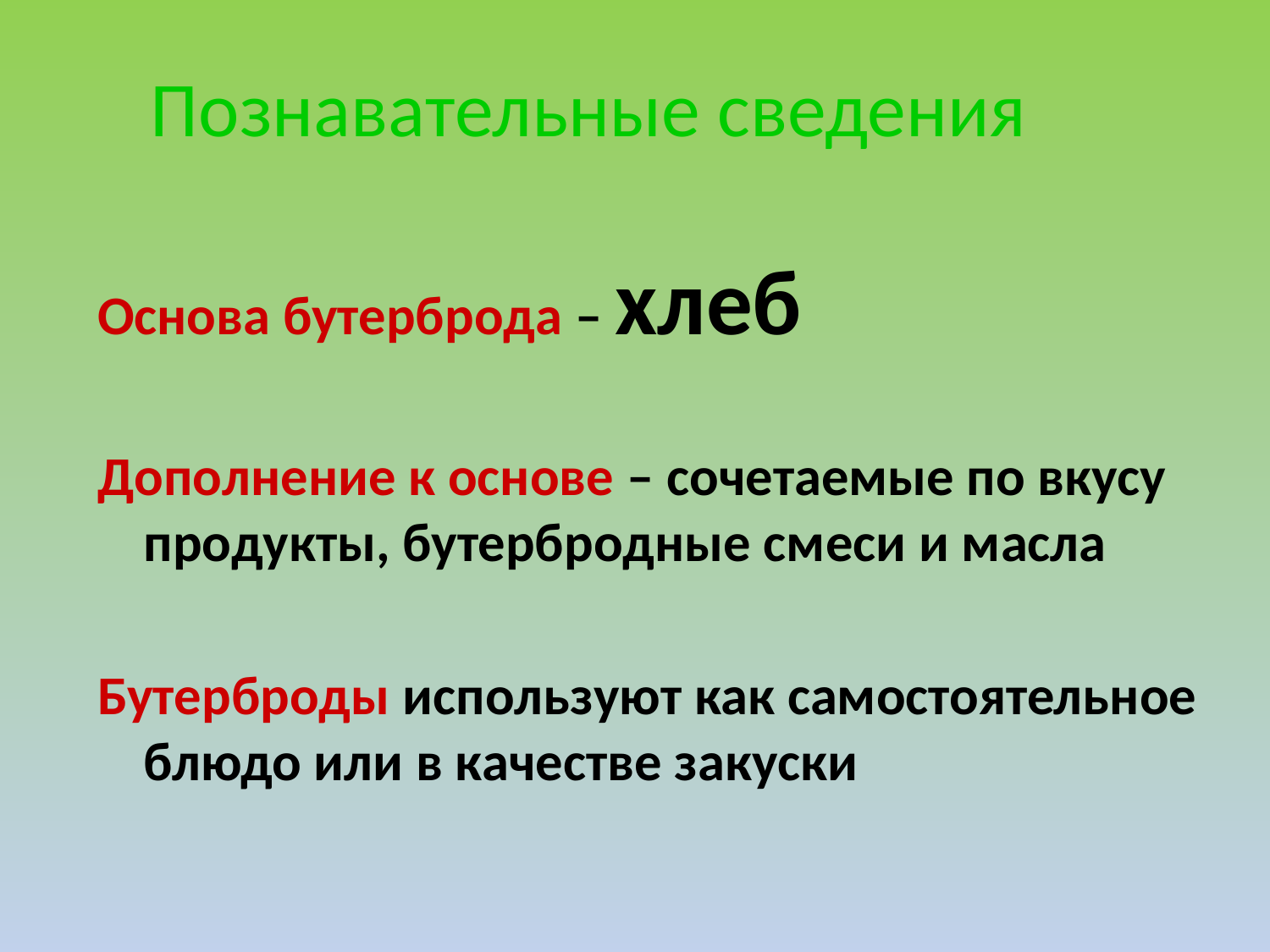

# Познавательные сведения
Основа бутерброда – хлеб

Дополнение к основе – сочетаемые по вкусу продукты, бутербродные смеси и масла

Бутерброды используют как самостоятельное блюдо или в качестве закуски